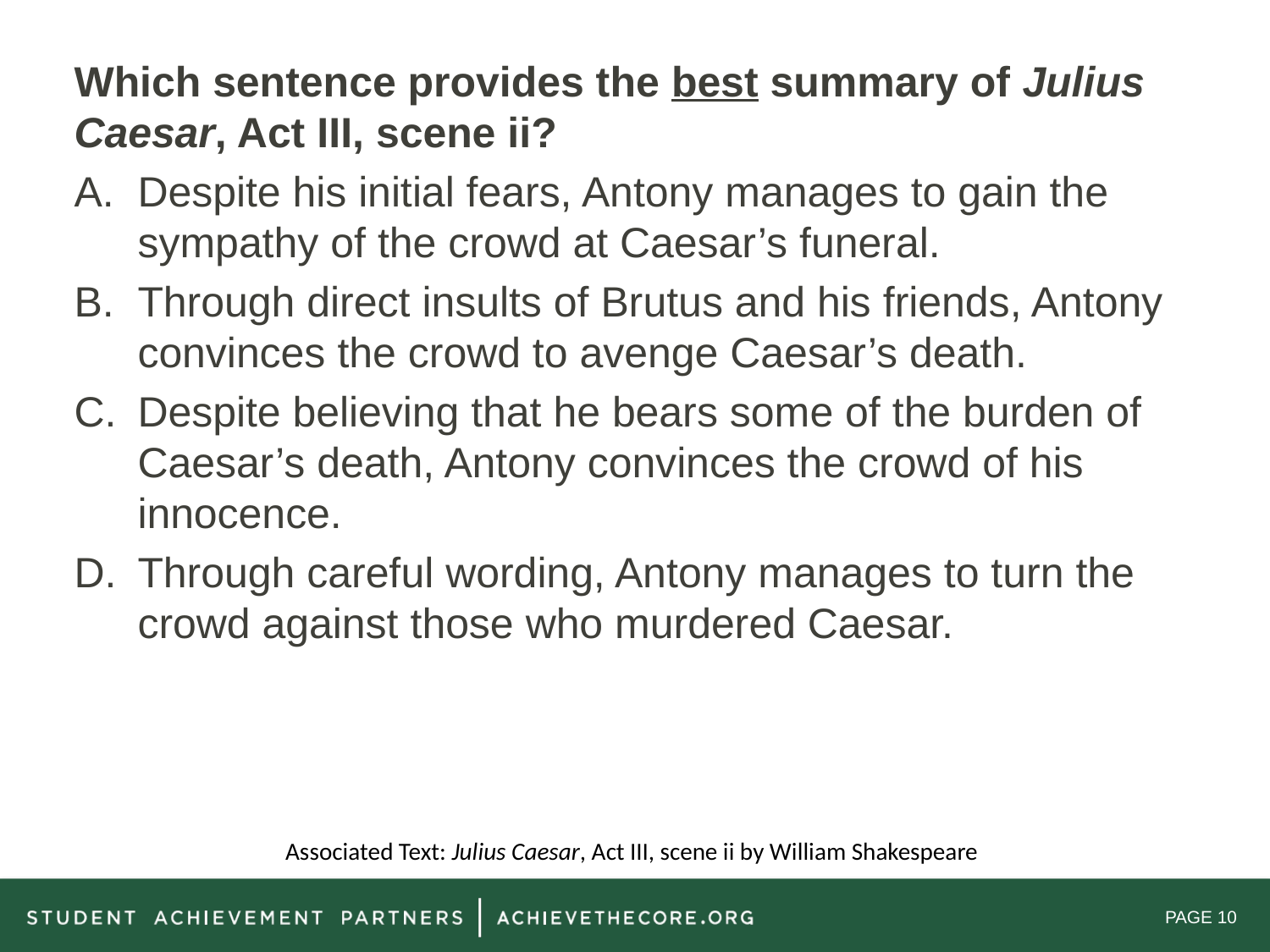

Which sentence provides the best summary of Julius Caesar, Act III, scene ii?
Despite his initial fears, Antony manages to gain the sympathy of the crowd at Caesar’s funeral.
Through direct insults of Brutus and his friends, Antony convinces the crowd to avenge Caesar’s death.
Despite believing that he bears some of the burden of Caesar’s death, Antony convinces the crowd of his innocence.
Through careful wording, Antony manages to turn the crowd against those who murdered Caesar.
Associated Text: Julius Caesar, Act III, scene ii by William Shakespeare